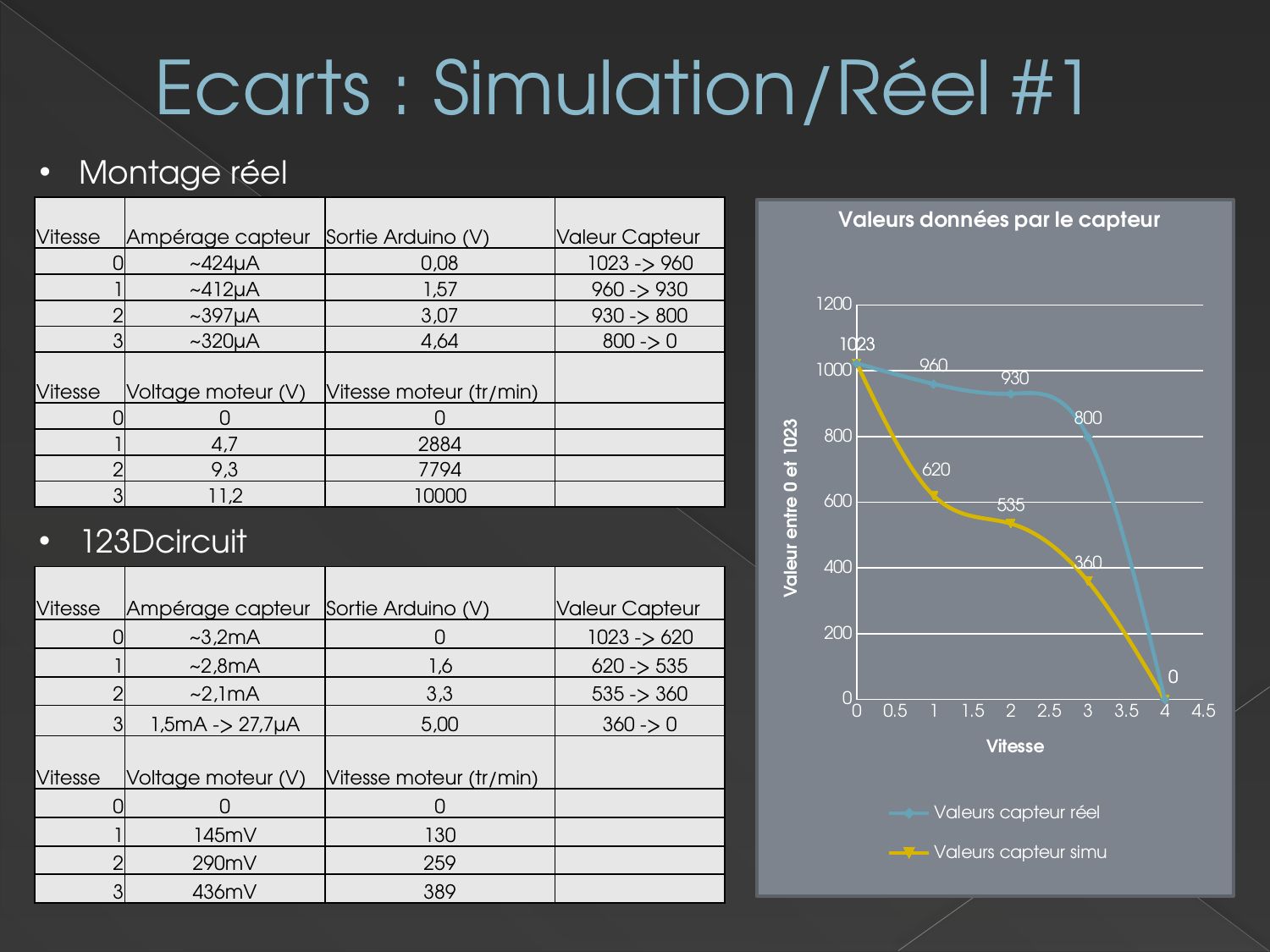

# Ecarts : Simulation/Réel #1
Montage réel
| Vitesse | Ampérage capteur | Sortie Arduino (V) | Valeur Capteur |
| --- | --- | --- | --- |
| 0 | ~424µA | 0,08 | 1023 -> 960 |
| 1 | ~412µA | 1,57 | 960 -> 930 |
| 2 | ~397µA | 3,07 | 930 -> 800 |
| 3 | ~320µA | 4,64 | 800 -> 0 |
| Vitesse | Voltage moteur (V) | Vitesse moteur (tr/min) |  |
| 0 | 0 | 0 |  |
| 1 | 4,7 | 2884 |  |
| 2 | 9,3 | 7794 |  |
| 3 | 11,2 | 10000 |  |

### Chart: Valeurs données par le capteur

| Category |  |  |
|---|---|---|
123Dcircuit
| Vitesse | Ampérage capteur | Sortie Arduino (V) | Valeur Capteur |
| --- | --- | --- | --- |
| 0 | ~3,2mA | 0 | 1023 -> 620 |
| 1 | ~2,8mA | 1,6 | 620 -> 535 |
| 2 | ~2,1mA | 3,3 | 535 -> 360 |
| 3 | 1,5mA -> 27,7µA | 5,00 | 360 -> 0 |
| Vitesse | Voltage moteur (V) | Vitesse moteur (tr/min) |  |
| 0 | 0 | 0 |  |
| 1 | 145mV | 130 |  |
| 2 | 290mV | 259 |  |
| 3 | 436mV | 389 |  |